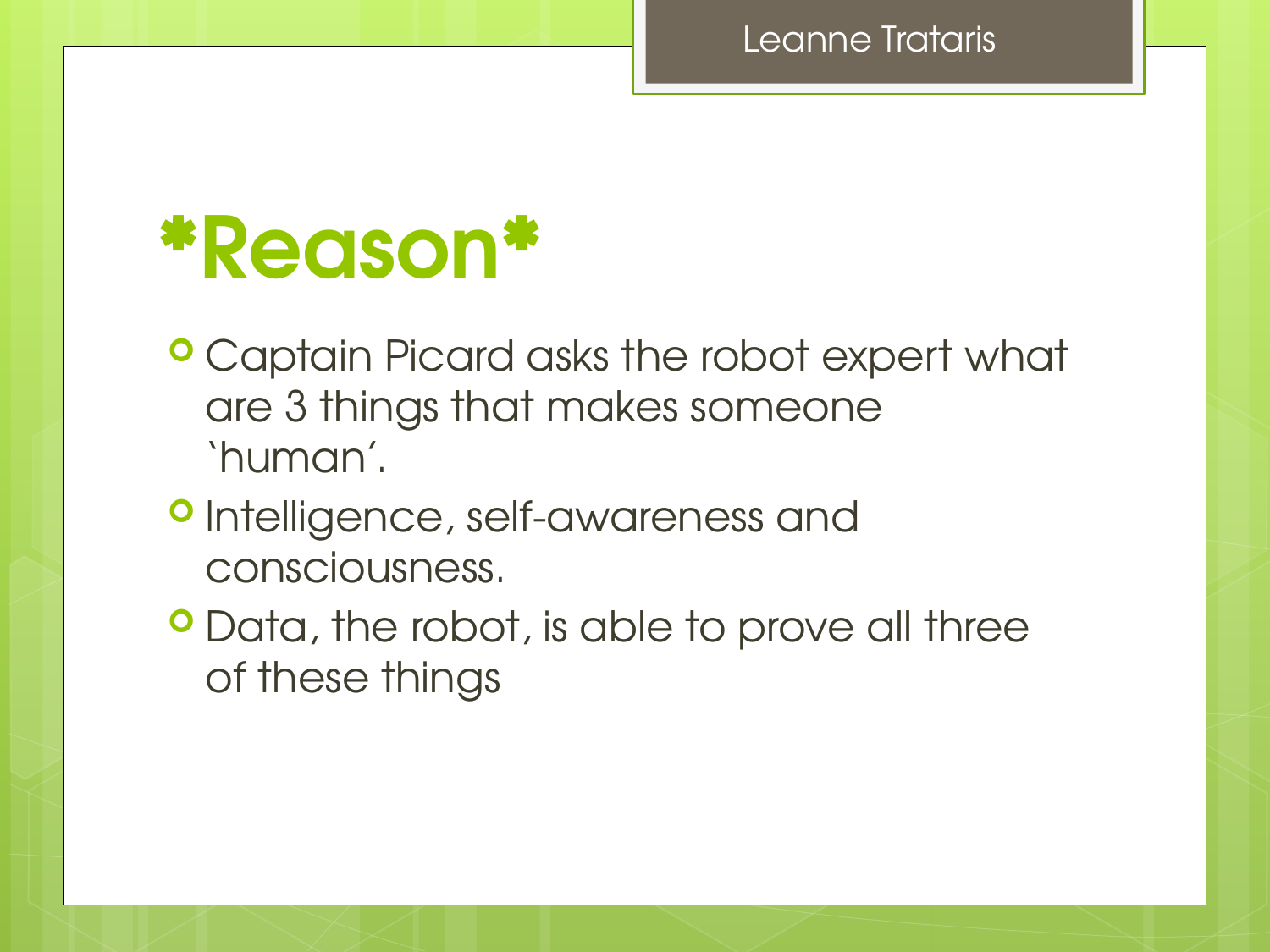

Leanne Trataris
# *Reason*
Captain Picard asks the robot expert what are 3 things that makes someone ‘human’.
Intelligence, self-awareness and consciousness.
Data, the robot, is able to prove all three of these things